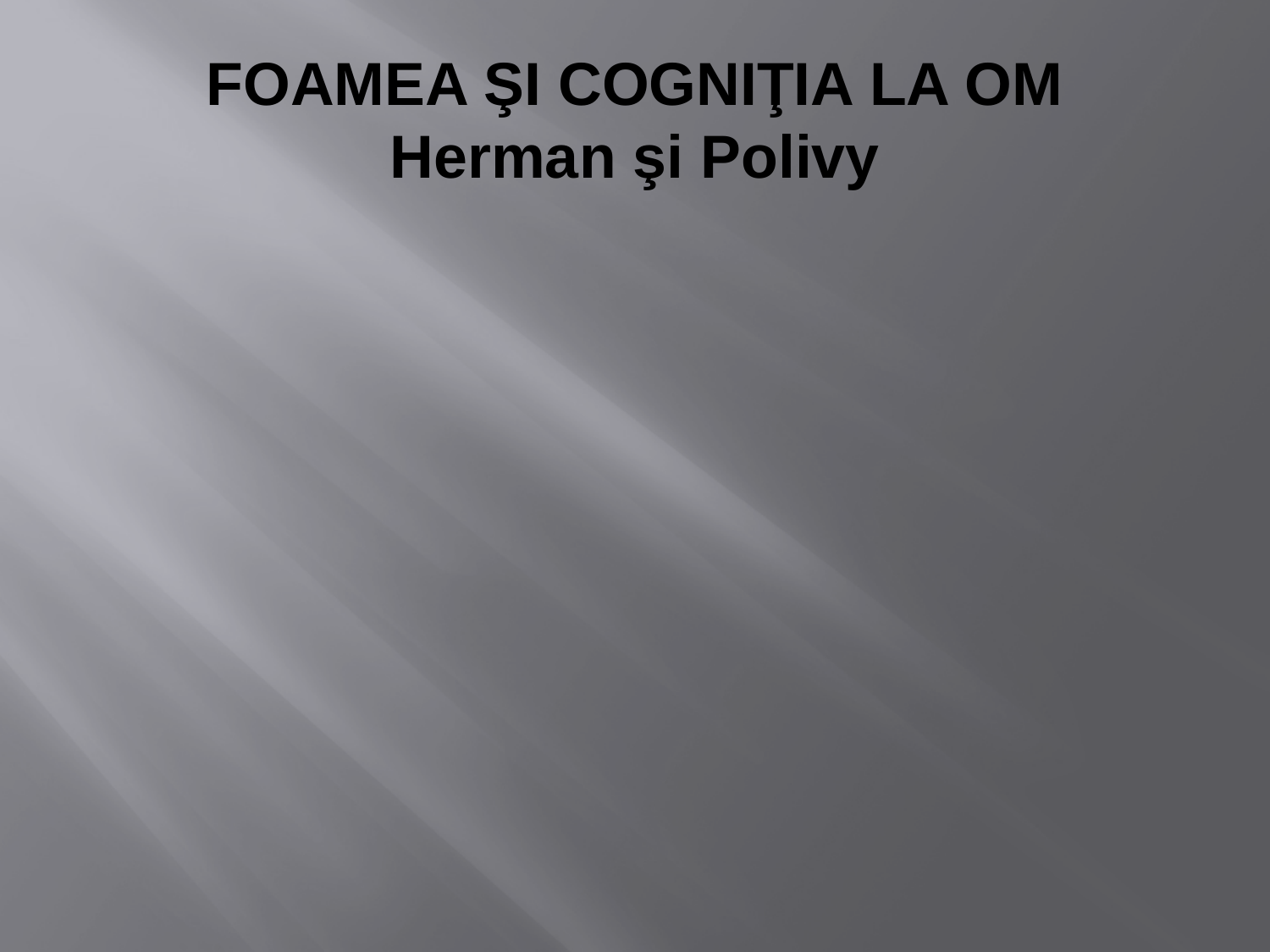

# FOAMEA ŞI COGNIŢIA LA OM Herman şi Polivy